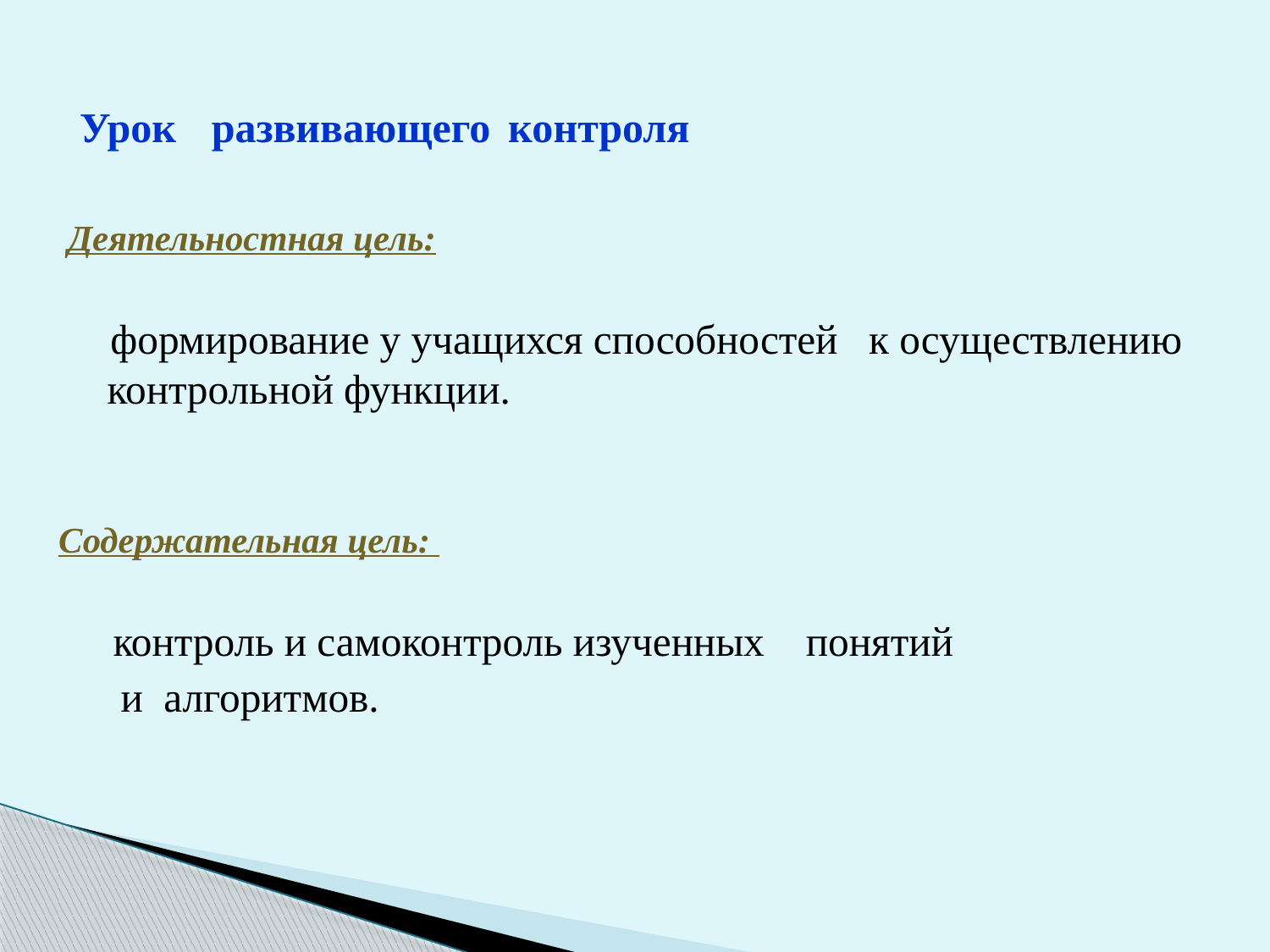

# Урок  развивающего контроля
 Деятельностная цель:

     формирование у учащихся способностей   к осуществлению контрольной функции.

Содержательная цель:

      контроль и самоконтроль изученных    понятий
      и  алгоритмов.